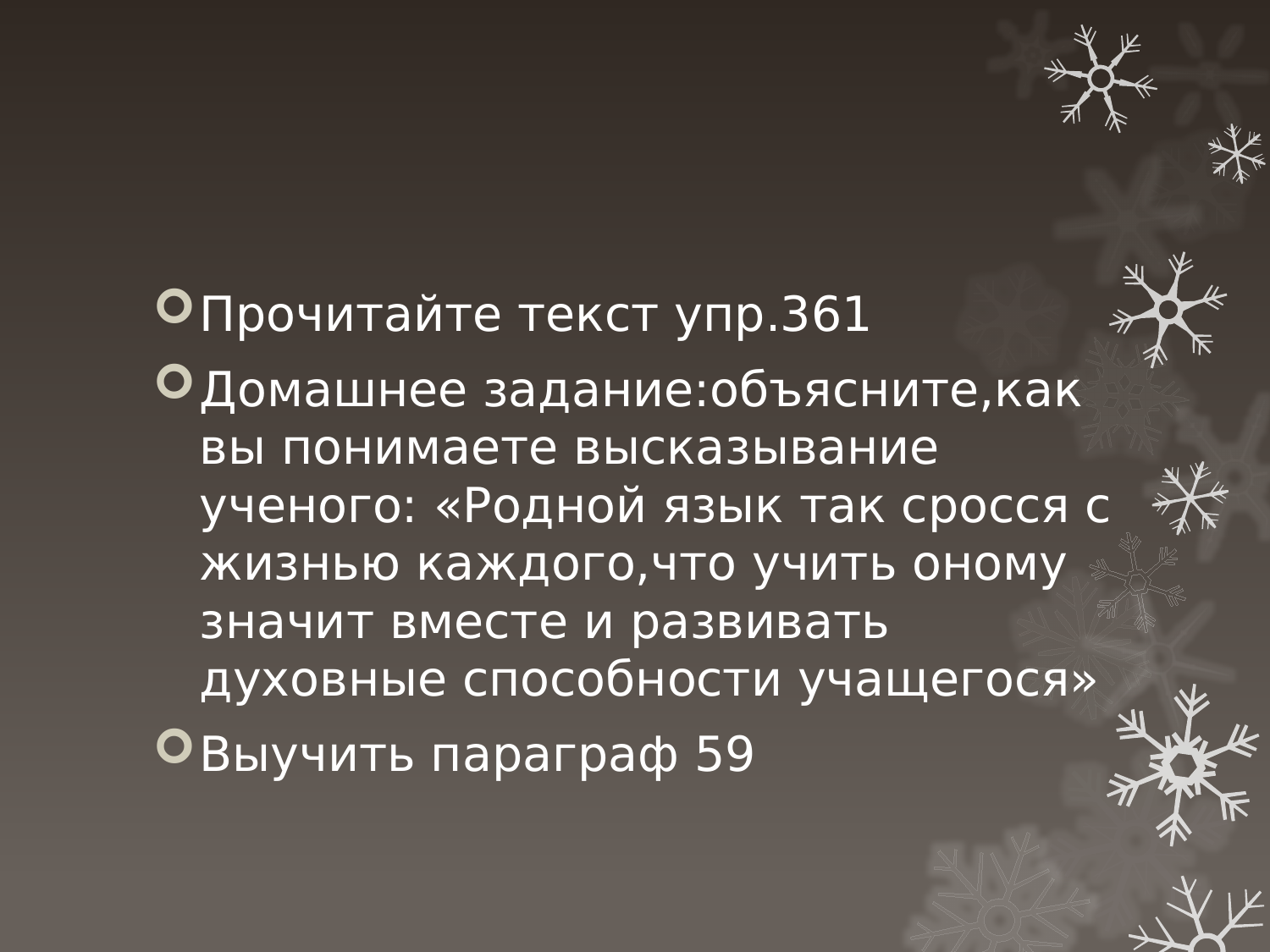

#
Прочитайте текст упр.361
Домашнее задание:объясните,как вы понимаете высказывание ученого: «Родной язык так сросся с жизнью каждого,что учить оному значит вместе и развивать духовные способности учащегося»
Выучить параграф 59